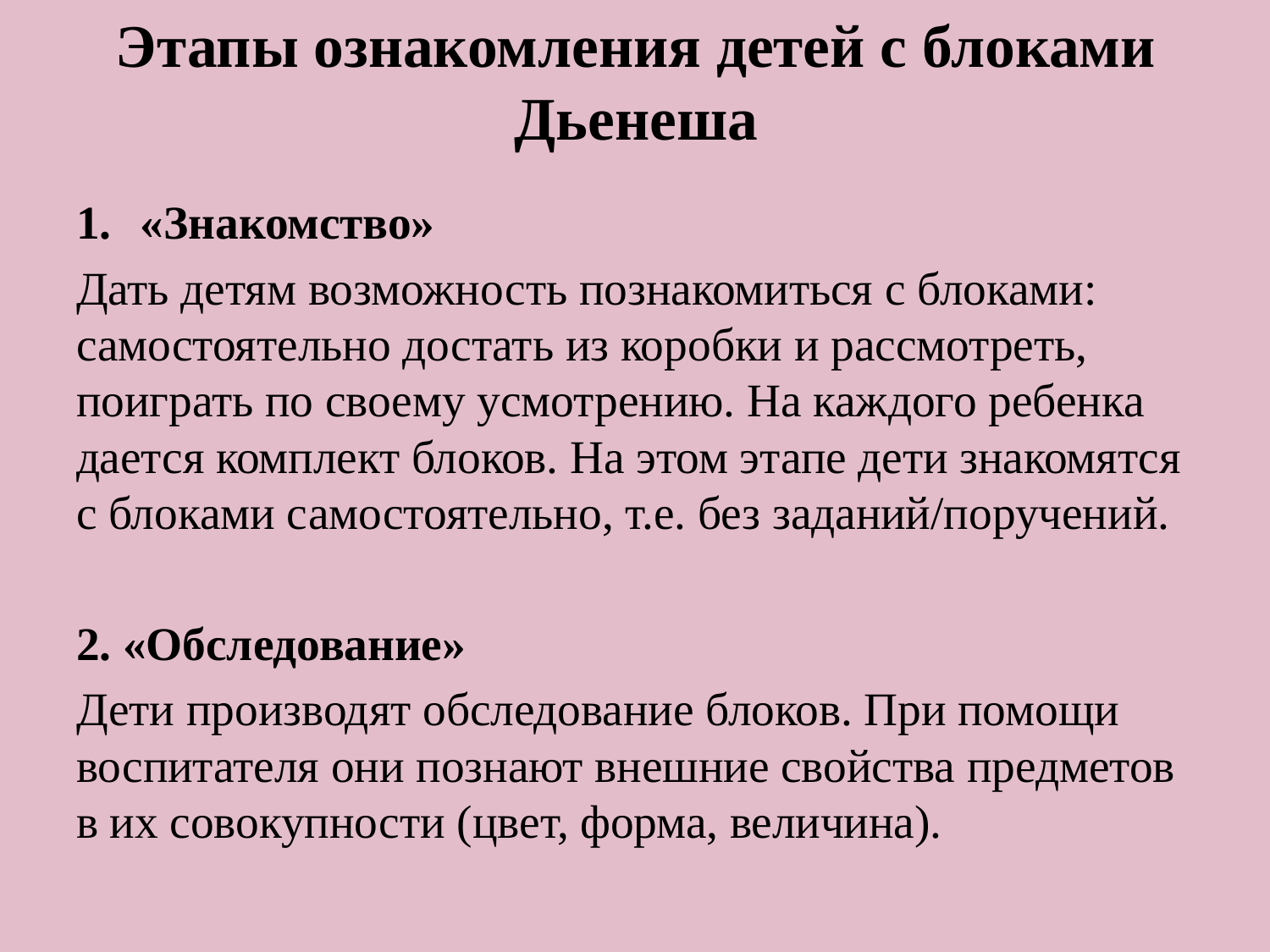

# Этапы ознакомления детей с блоками Дьенеша
«Знакомство»
Дать детям возможность познакомиться с блоками: самостоятельно достать из коробки и рассмотреть, поиграть по своему усмотрению. На каждого ребенка дается комплект блоков. На этом этапе дети знакомятся с блоками самостоятельно, т.е. без заданий/поручений.

2. «Обследование»
Дети производят обследование блоков. При помощи воспитателя они познают внешние свойства предметов в их совокупности (цвет, форма, величина).